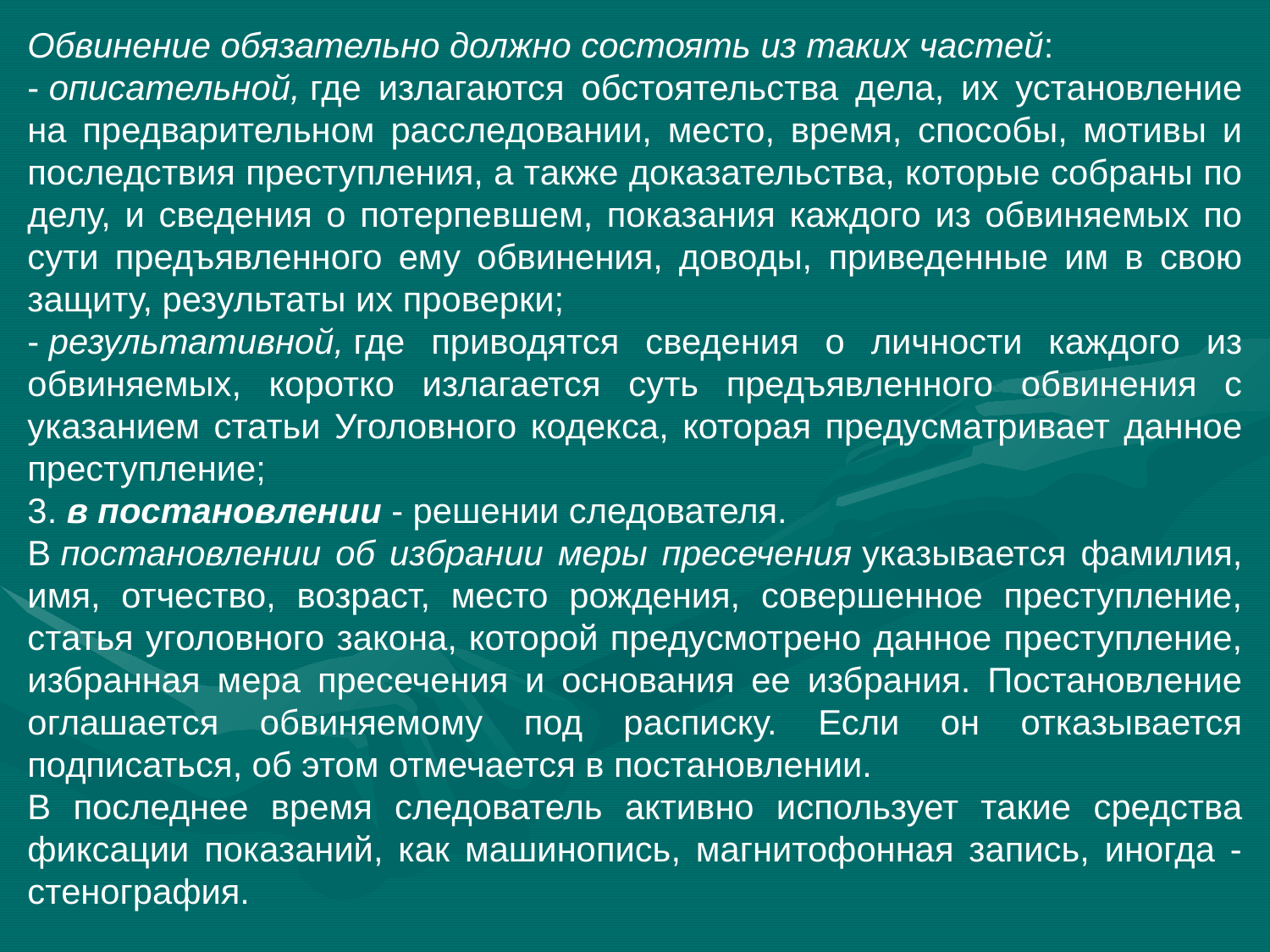

Обвинение обязательно должно состоять из таких частей:
- описательной, где излагаются обстоятельства дела, их установление на предварительном расследовании, место, время, способы, мотивы и последствия преступления, а также доказательства, которые собраны по делу, и сведения о потерпевшем, показания каждого из обвиняемых по сути предъявленного ему обвинения, доводы, приведенные им в свою защиту, результаты их проверки;
- результативной, где приводятся сведения о личности каждого из обвиняемых, коротко излагается суть предъявленного обвинения с указанием статьи Уголовного кодекса, которая предусматривает данное преступление;
3. в постановлении - решении следователя.
В постановлении об избрании меры пресечения указывается фамилия, имя, отчество, возраст, место рождения, совершенное преступление, статья уголовного закона, которой предусмотрено данное преступление, избранная мера пресечения и основания ее избрания. Постановление оглашается обвиняемому под расписку. Если он отказывается подписаться, об этом отмечается в постановлении.
В последнее время следователь активно использует такие средства фиксации показаний, как машинопись, магнитофонная запись, иногда - стенография.